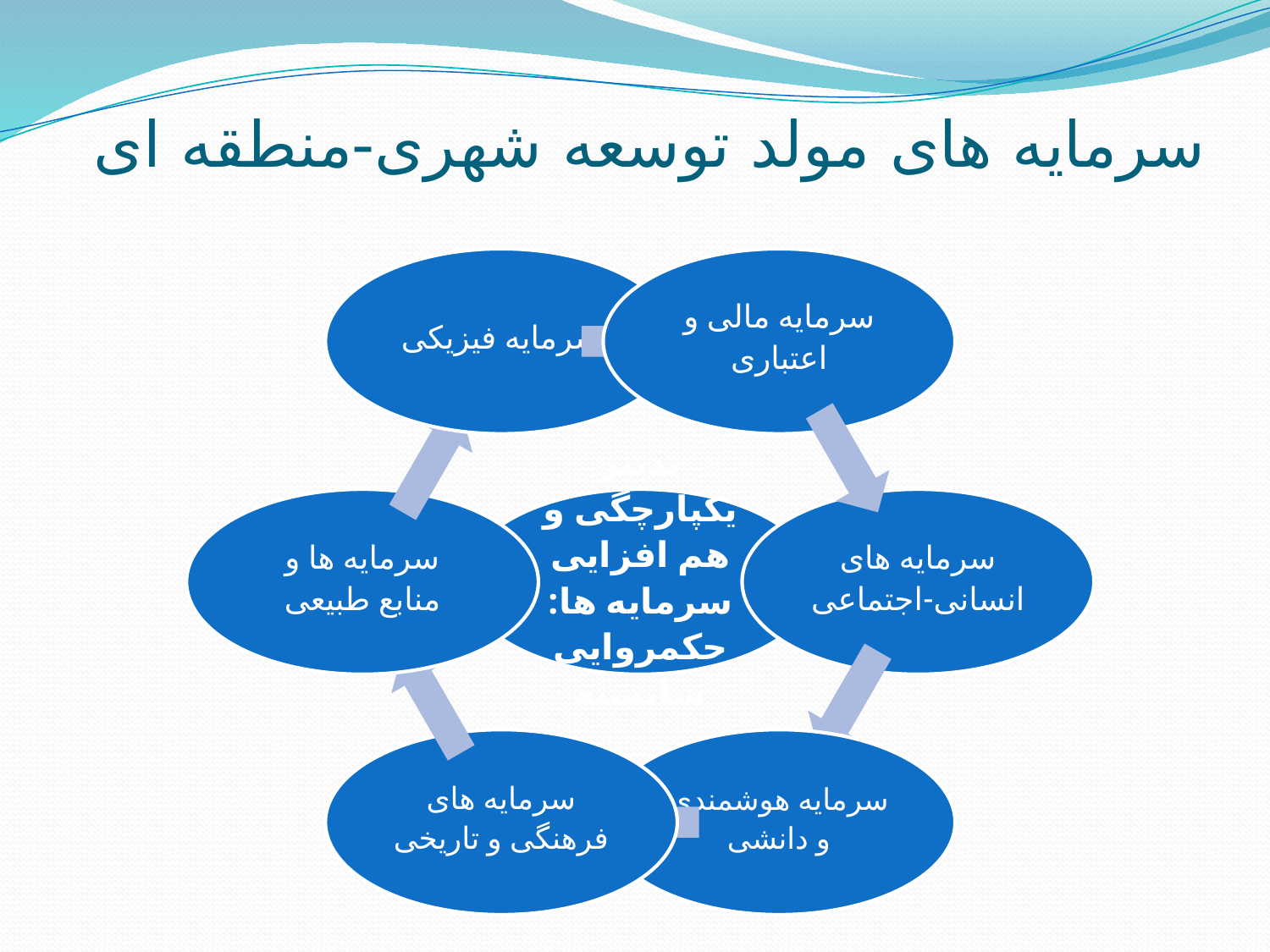

# سرمایه های مولد توسعه شهری-منطقه ای
تدبیر یکپارچگی و هم افزایی سرمایه ها: حکمروایی شایسته
سرمایه های انسانی-اجتماعی
سرمایه هوشمندی و دانشی
سرمایه ها و منابع طبیعی
سرمایه مالی و اعتباری
سرمایه فیزیکی
سرمایه های فرهنگی و تاریخی